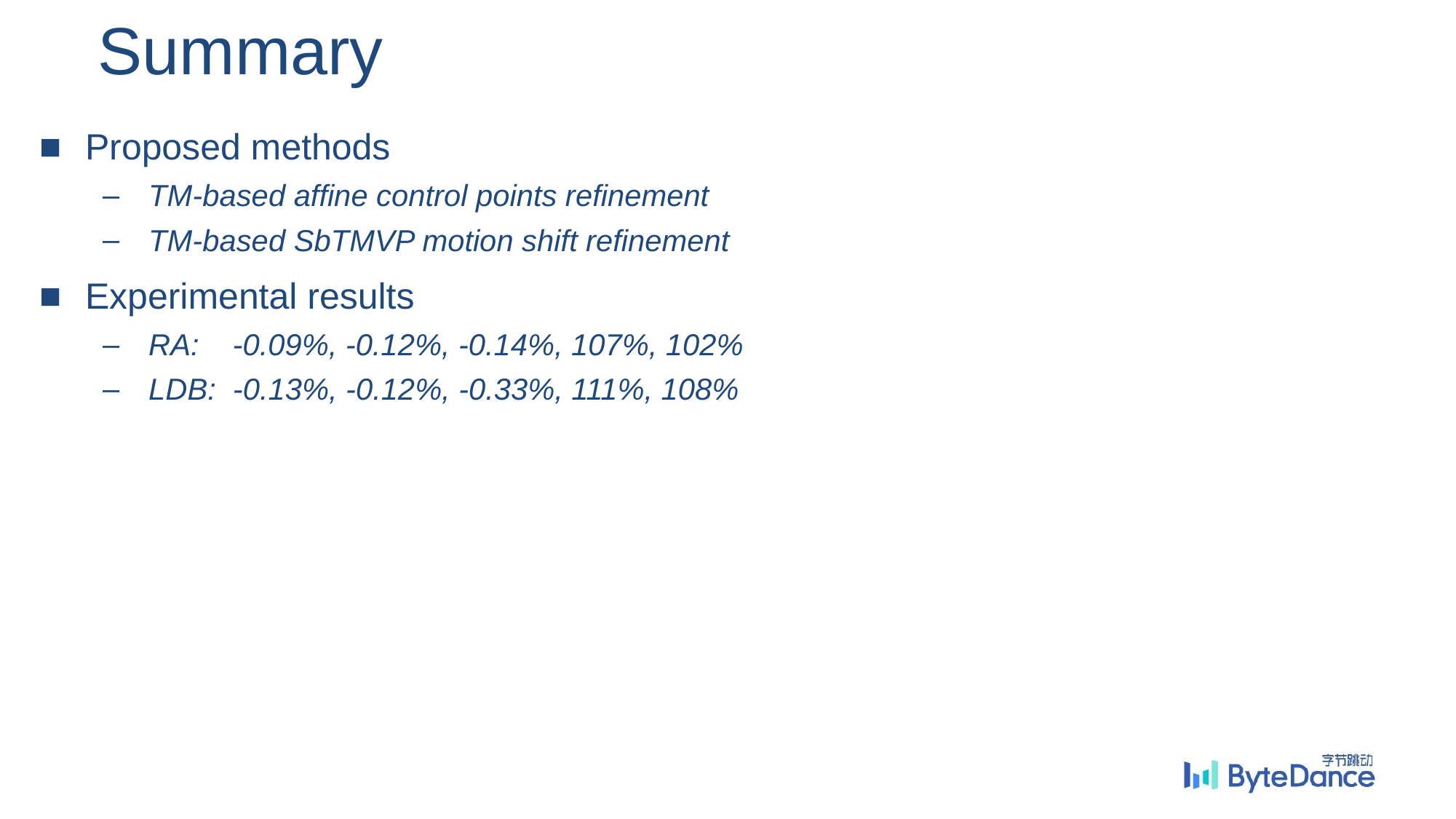

# Summary
Proposed methods
TM-based affine control points refinement
TM-based SbTMVP motion shift refinement
Experimental results
RA:    -0.09%, -0.12%, -0.14%, 107%, 102%
LDB:  -0.13%, -0.12%, -0.33%, 111%, 108%